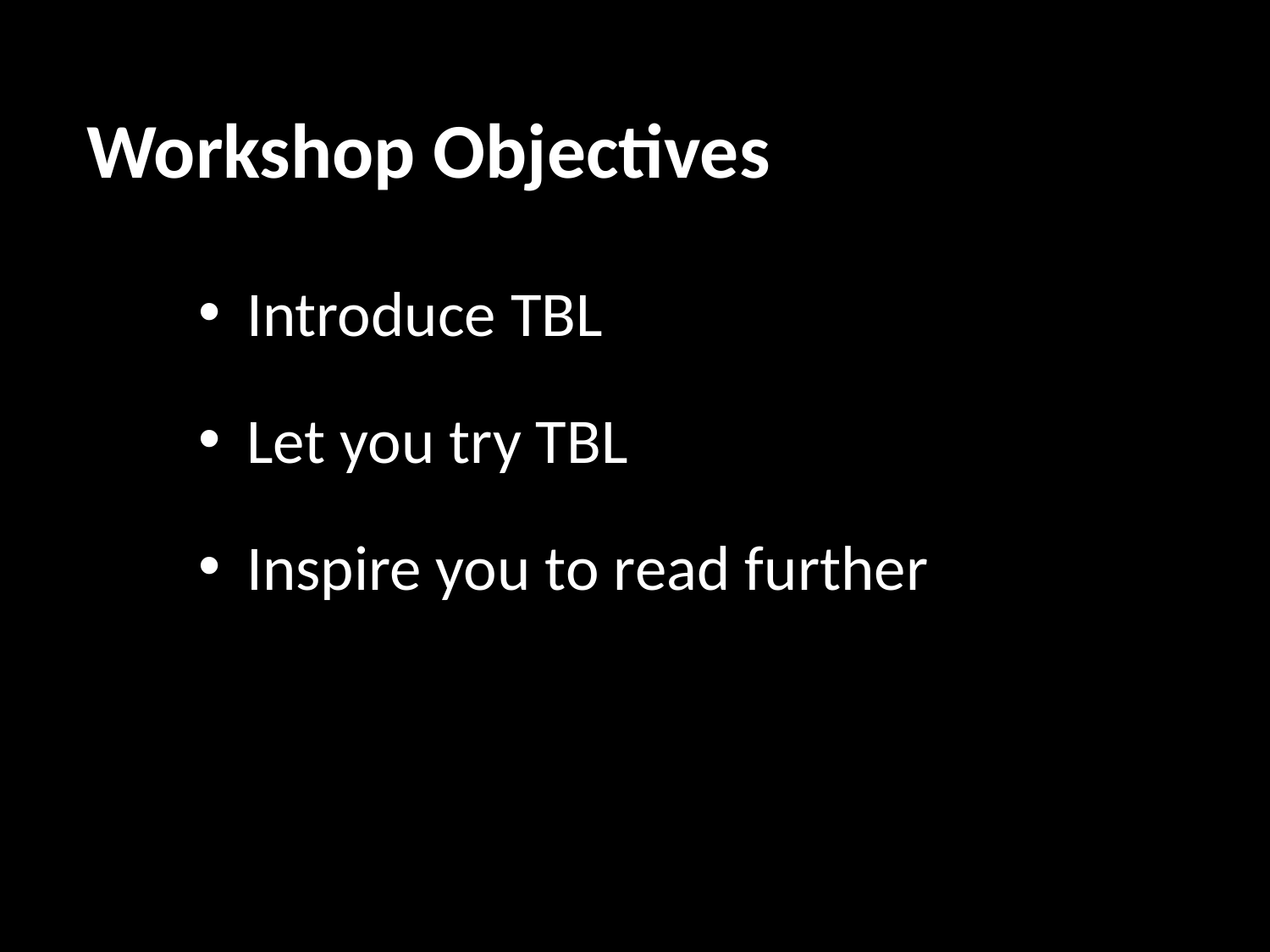

# Workshop Objectives
Introduce TBL
Let you try TBL
Inspire you to read further